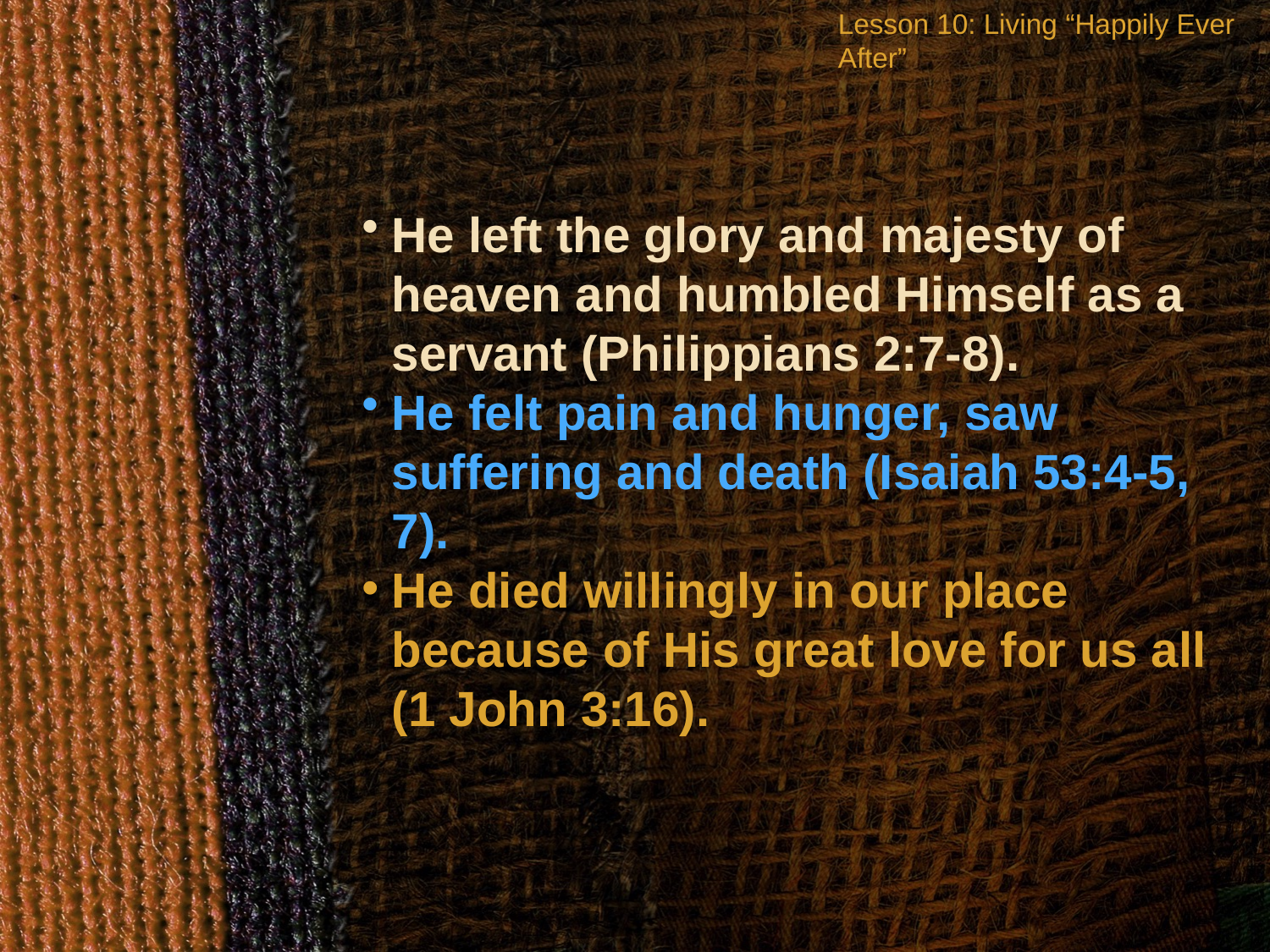

Lesson 10: Living “Happily Ever After”
He left the glory and majesty of heaven and humbled Himself as a servant (Philippians 2:7-8).
He felt pain and hunger, saw suffering and death (Isaiah 53:4-5, 7).
He died willingly in our place because of His great love for us all (1 John 3:16).